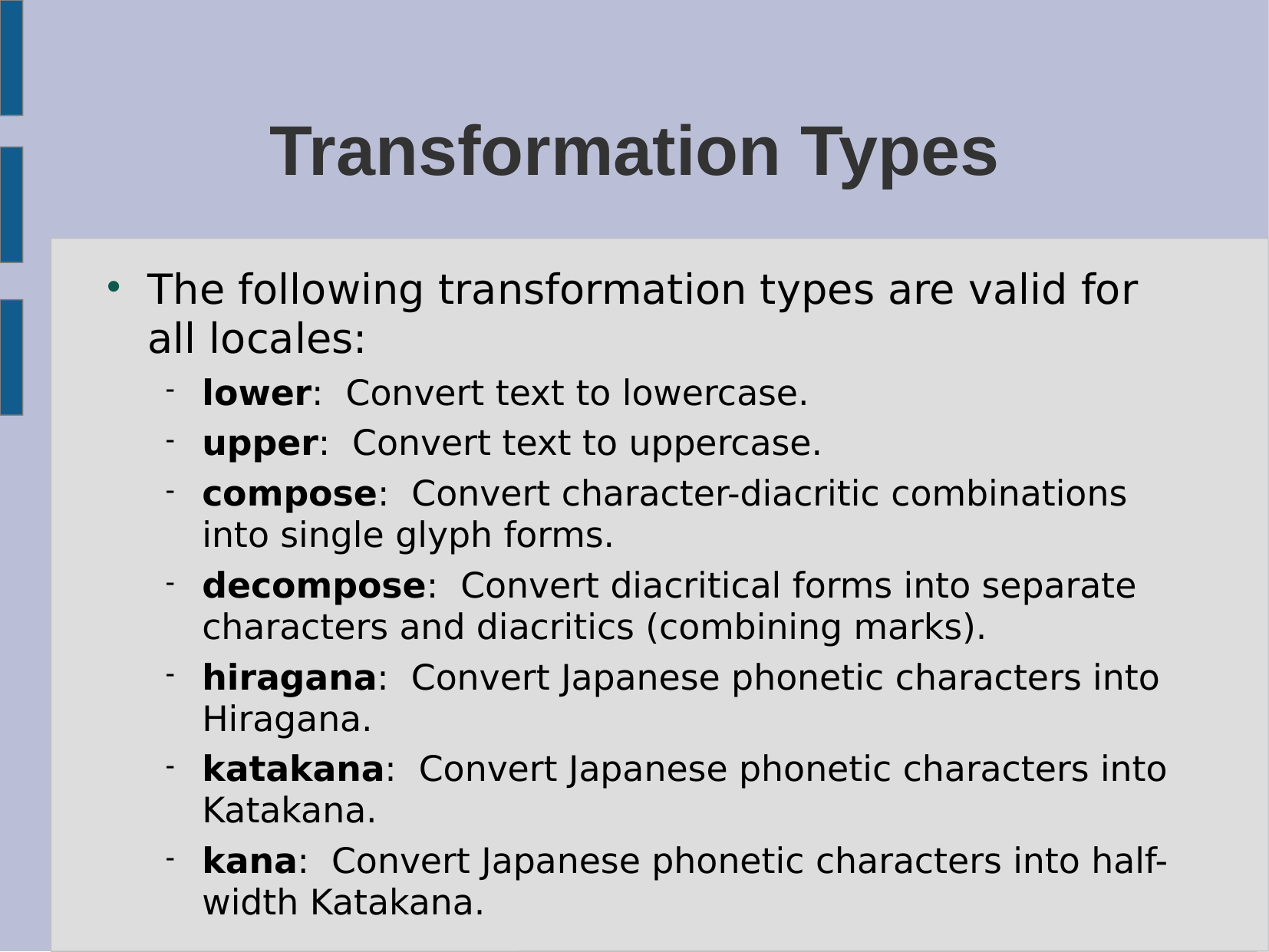

# Transformation Types
The following transformation types are valid for all locales:
lower:  Convert text to lowercase.
upper:  Convert text to uppercase.
compose:  Convert character-diacritic combinations into single glyph forms.
decompose:  Convert diacritical forms into separate characters and diacritics (combining marks).
hiragana:  Convert Japanese phonetic characters into Hiragana.
katakana:  Convert Japanese phonetic characters into Katakana.
kana:  Convert Japanese phonetic characters into half-width Katakana.